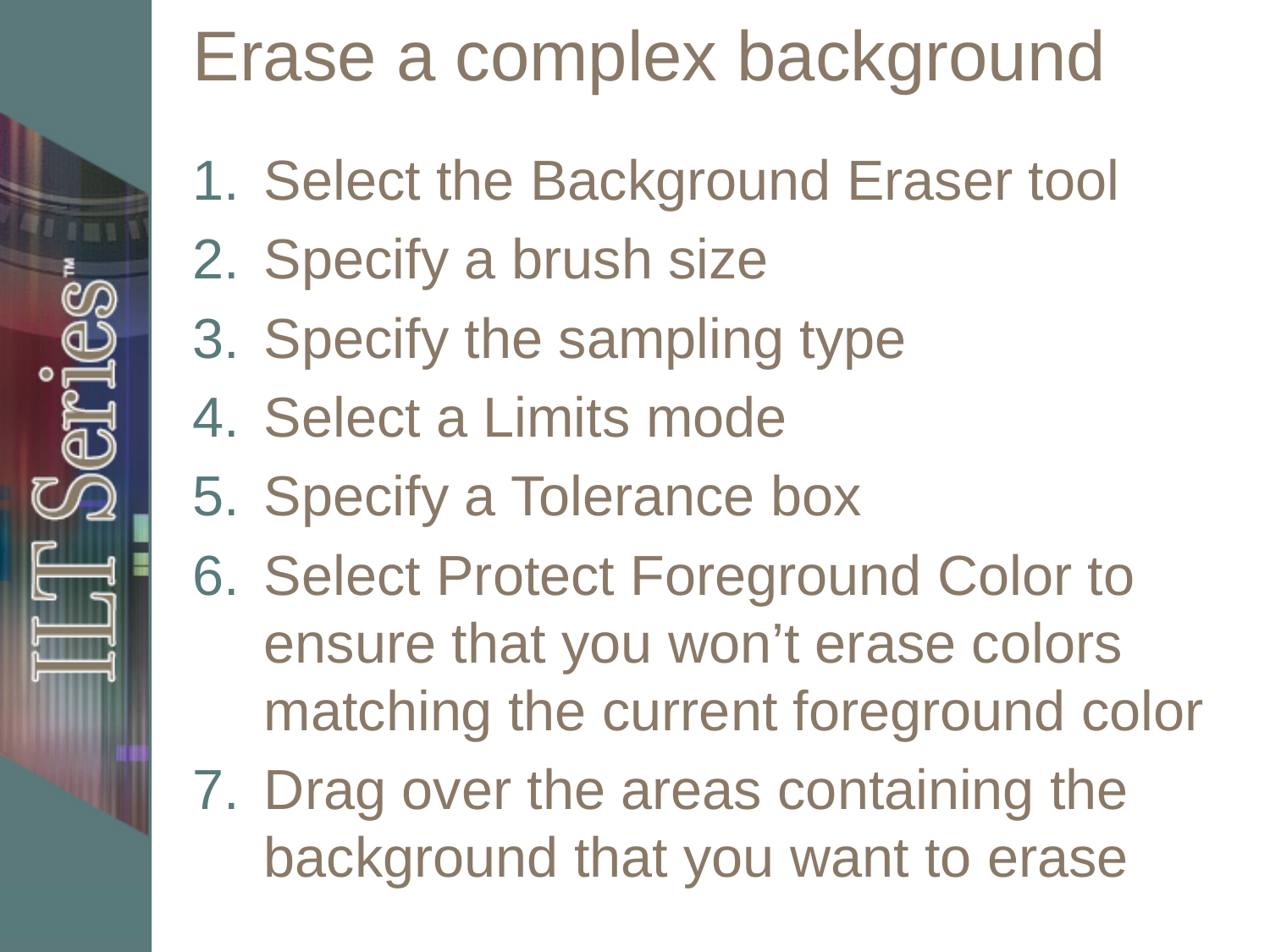

# Erase a complex background
Select the Background Eraser tool
Specify a brush size
Specify the sampling type
Select a Limits mode
Specify a Tolerance box
Select Protect Foreground Color to ensure that you won’t erase colors matching the current foreground color
Drag over the areas containing the background that you want to erase